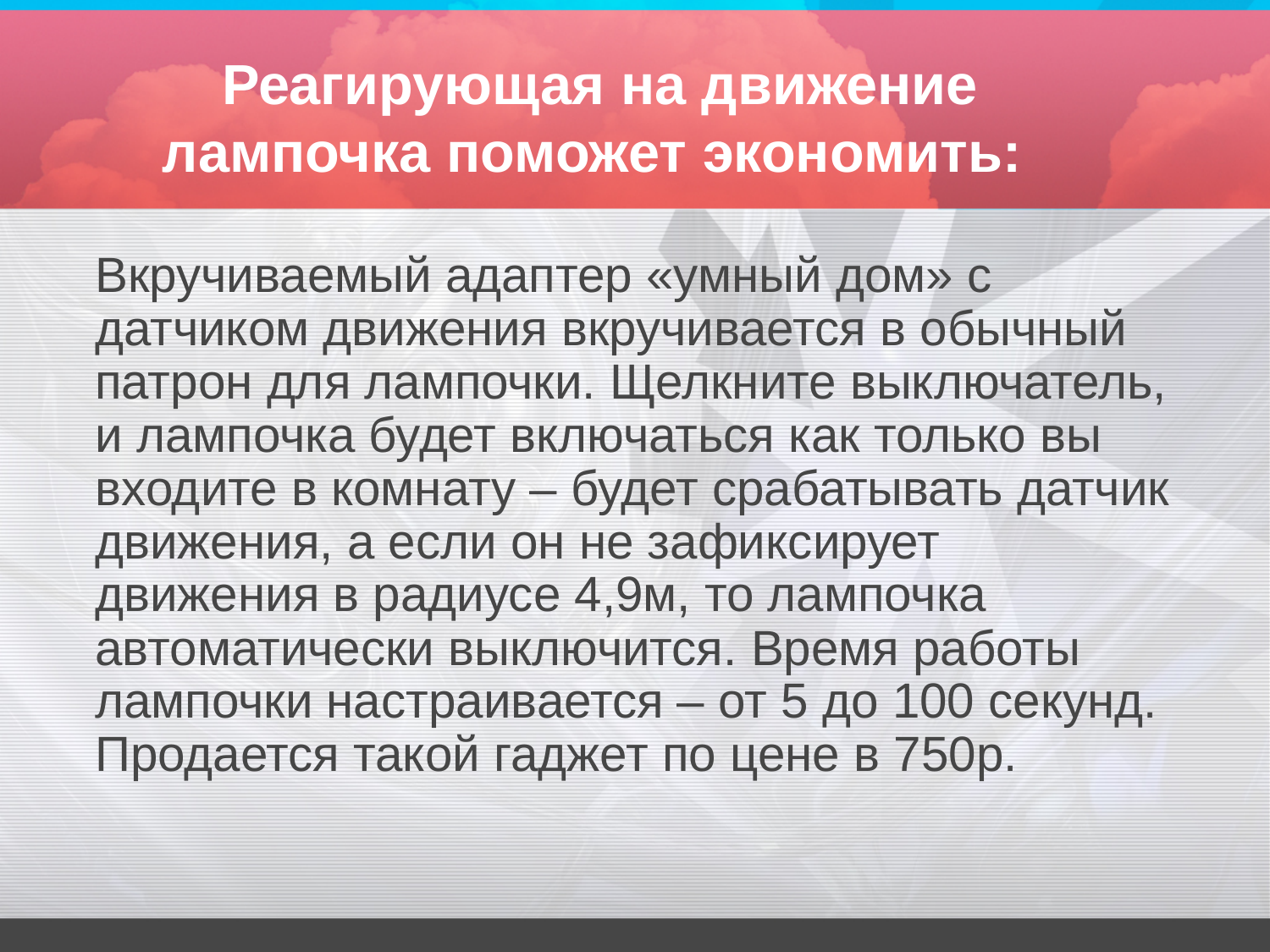

# Реагирующая на движение лампочка поможет экономить:
	Вкручиваемый адаптер «умный дом» с датчиком движения вкручивается в обычный патрон для лампочки. Щелкните выключатель, и лампочка будет включаться как только вы входите в комнату – будет срабатывать датчик движения, а если он не зафиксирует движения в радиусе 4,9м, то лампочка автоматически выключится. Время работы лампочки настраивается – от 5 до 100 секунд. Продается такой гаджет по цене в 750р.